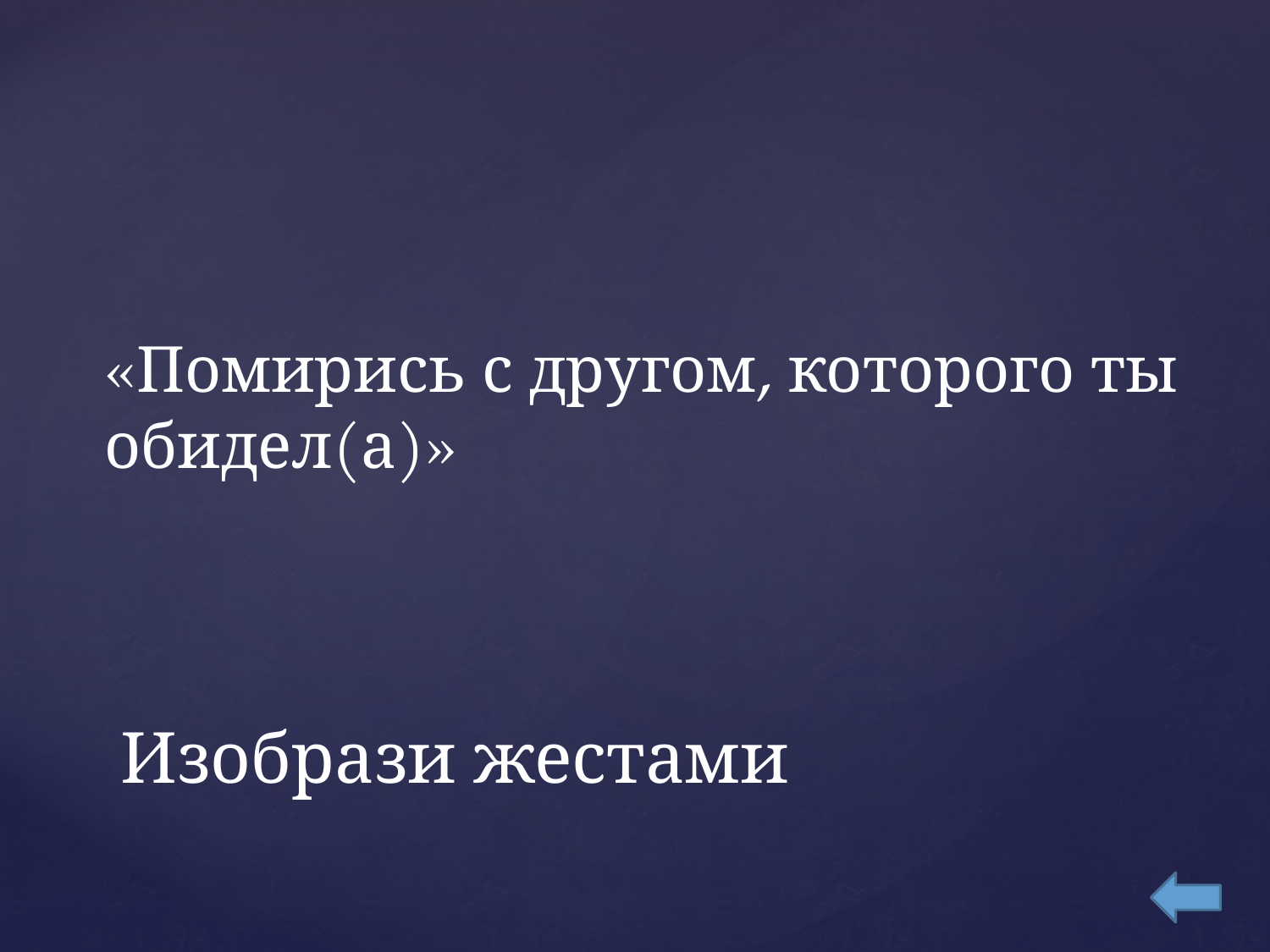

«Помирись с другом, которого ты обидел(а)»
# Изобрази жестами